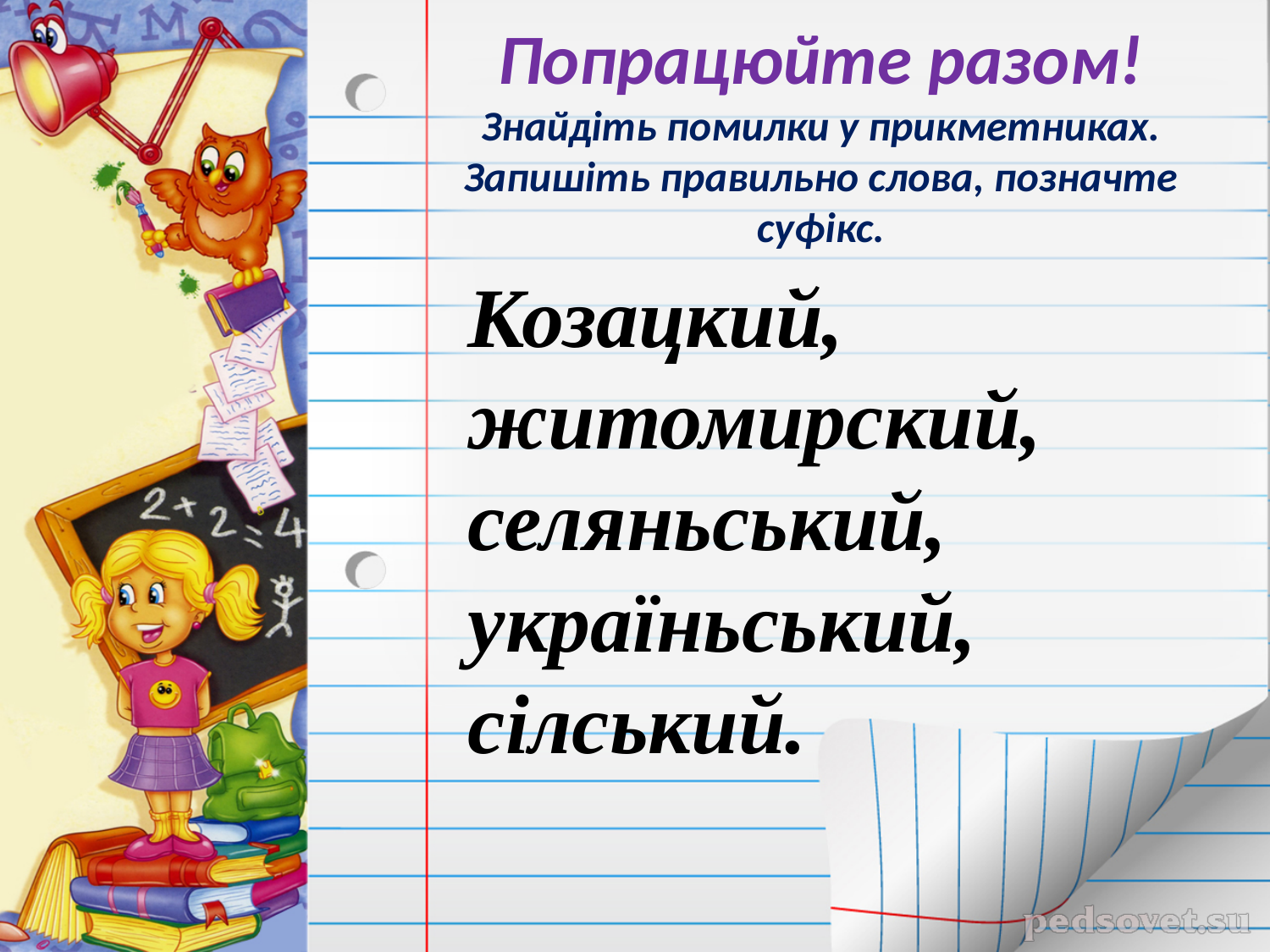

# Попрацюйте разом! Знайдіть помилки у прикметниках. Запишіть правильно слова, позначте суфікс.
Козацкий, житомирский,  селяньський,  україньський, сілський.